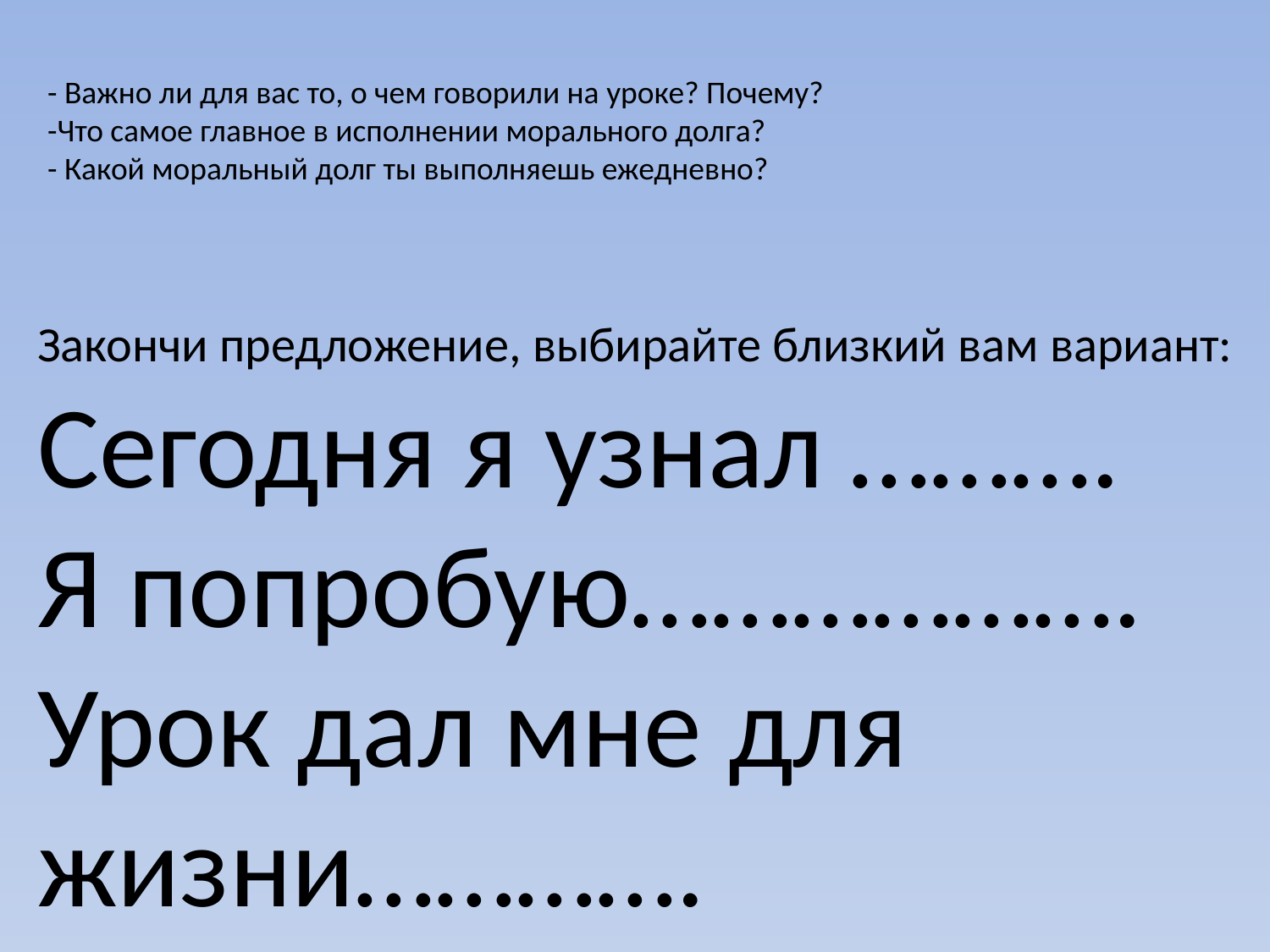

- Важно ли для вас то, о чем говорили на уроке? Почему?
-Что самое главное в исполнении морального долга?
- Какой моральный долг ты выполняешь ежедневно?
Закончи предложение, выбирайте близкий вам вариант:
Сегодня я узнал ……….
Я попробую……………….
Урок дал мне для жизни………….